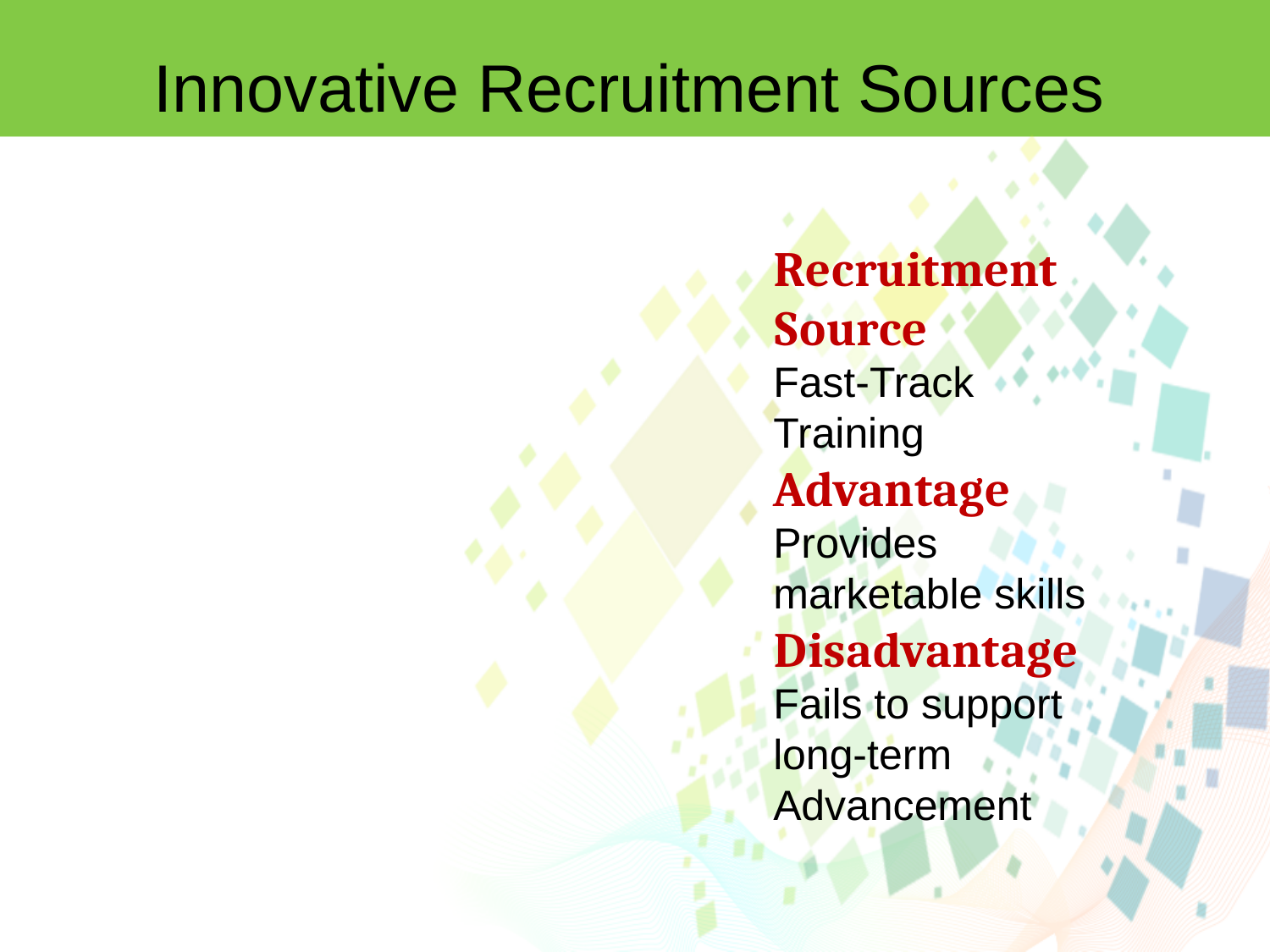

Innovative Recruitment Sources
Recruitment Source
Fast-Track Training
Advantage
Provides marketable skills
Disadvantage
Fails to support long-term
Advancement